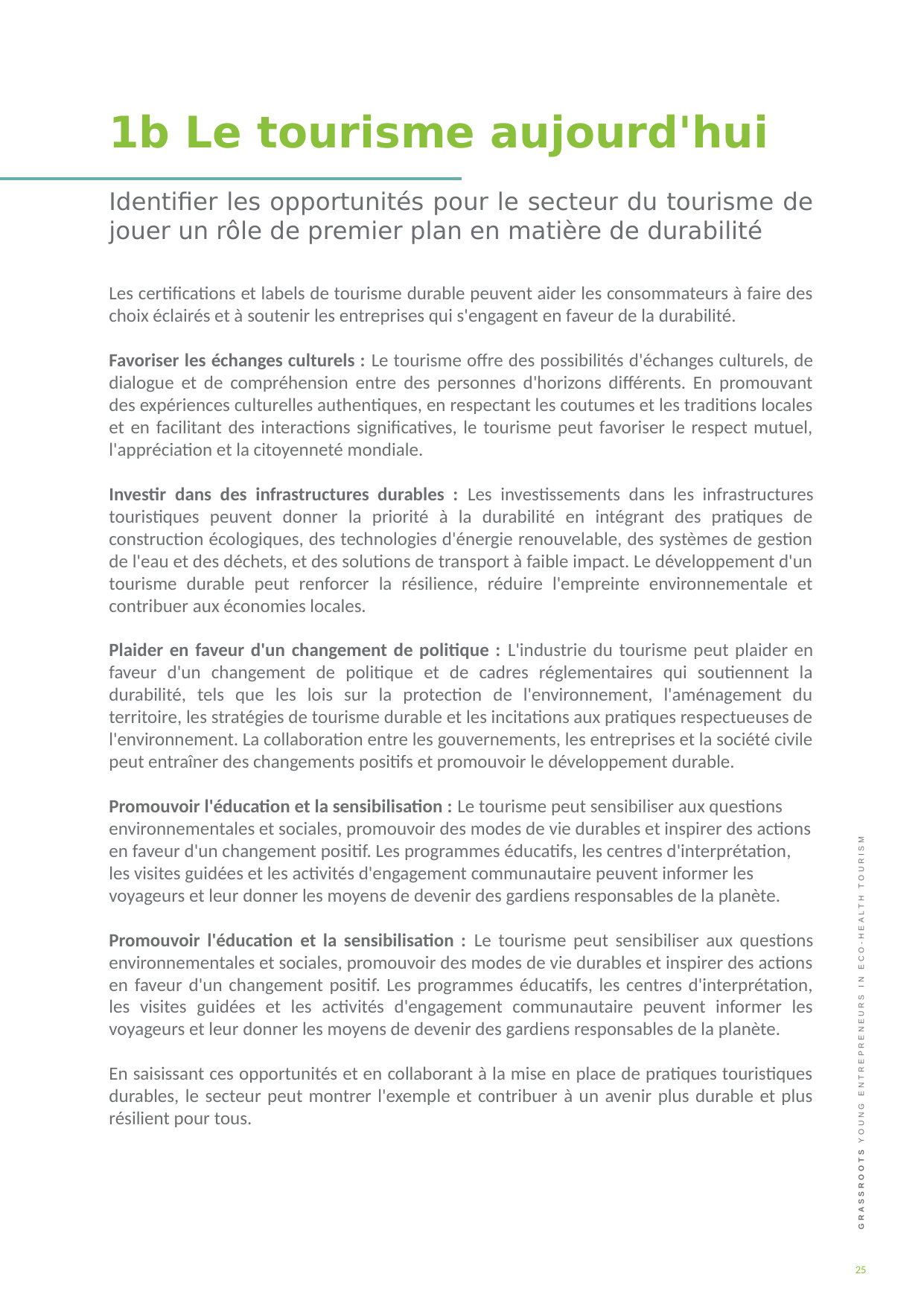

1b Le tourisme aujourd'hui
Identifier les opportunités pour le secteur du tourisme de jouer un rôle de premier plan en matière de durabilité
Les certifications et labels de tourisme durable peuvent aider les consommateurs à faire des choix éclairés et à soutenir les entreprises qui s'engagent en faveur de la durabilité.

Favoriser les échanges culturels : Le tourisme offre des possibilités d'échanges culturels, de dialogue et de compréhension entre des personnes d'horizons différents. En promouvant des expériences culturelles authentiques, en respectant les coutumes et les traditions locales et en facilitant des interactions significatives, le tourisme peut favoriser le respect mutuel, l'appréciation et la citoyenneté mondiale.

Investir dans des infrastructures durables : Les investissements dans les infrastructures touristiques peuvent donner la priorité à la durabilité en intégrant des pratiques de construction écologiques, des technologies d'énergie renouvelable, des systèmes de gestion de l'eau et des déchets, et des solutions de transport à faible impact. Le développement d'un tourisme durable peut renforcer la résilience, réduire l'empreinte environnementale et contribuer aux économies locales.

Plaider en faveur d'un changement de politique : L'industrie du tourisme peut plaider en faveur d'un changement de politique et de cadres réglementaires qui soutiennent la durabilité, tels que les lois sur la protection de l'environnement, l'aménagement du territoire, les stratégies de tourisme durable et les incitations aux pratiques respectueuses de l'environnement. La collaboration entre les gouvernements, les entreprises et la société civile peut entraîner des changements positifs et promouvoir le développement durable.
Promouvoir l'éducation et la sensibilisation : Le tourisme peut sensibiliser aux questions environnementales et sociales, promouvoir des modes de vie durables et inspirer des actions en faveur d'un changement positif. Les programmes éducatifs, les centres d'interprétation, les visites guidées et les activités d'engagement communautaire peuvent informer les voyageurs et leur donner les moyens de devenir des gardiens responsables de la planète.
Promouvoir l'éducation et la sensibilisation : Le tourisme peut sensibiliser aux questions environnementales et sociales, promouvoir des modes de vie durables et inspirer des actions en faveur d'un changement positif. Les programmes éducatifs, les centres d'interprétation, les visites guidées et les activités d'engagement communautaire peuvent informer les voyageurs et leur donner les moyens de devenir des gardiens responsables de la planète.

En saisissant ces opportunités et en collaborant à la mise en place de pratiques touristiques durables, le secteur peut montrer l'exemple et contribuer à un avenir plus durable et plus résilient pour tous.

25